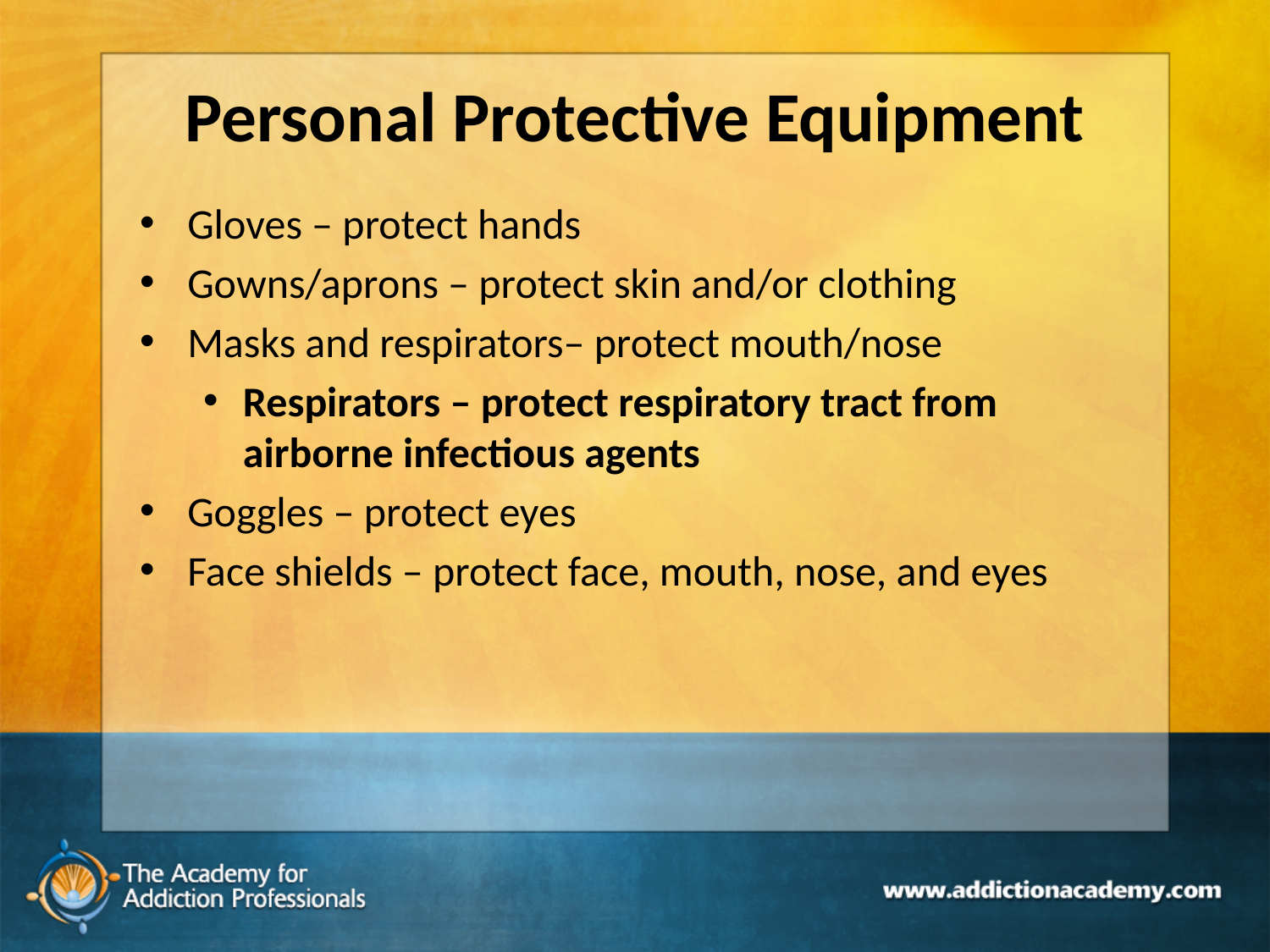

# Personal Protective Equipment
Gloves – protect hands
Gowns/aprons – protect skin and/or clothing
Masks and respirators– protect mouth/nose
Respirators – protect respiratory tract from airborne infectious agents
Goggles – protect eyes
Face shields – protect face, mouth, nose, and eyes